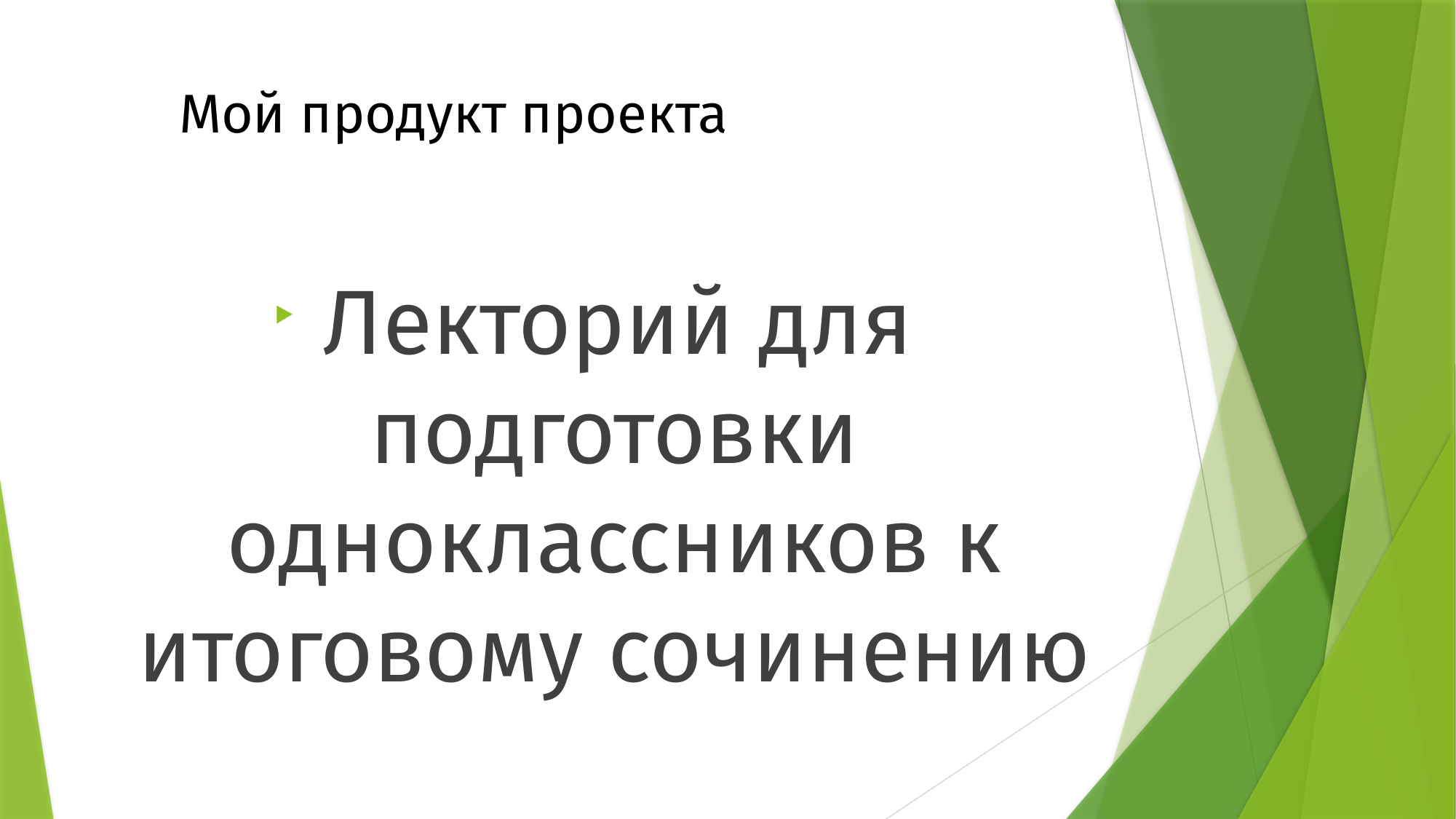

# Мой продукт проекта
 Лекторий для подготовки одноклассников к итоговому сочинению